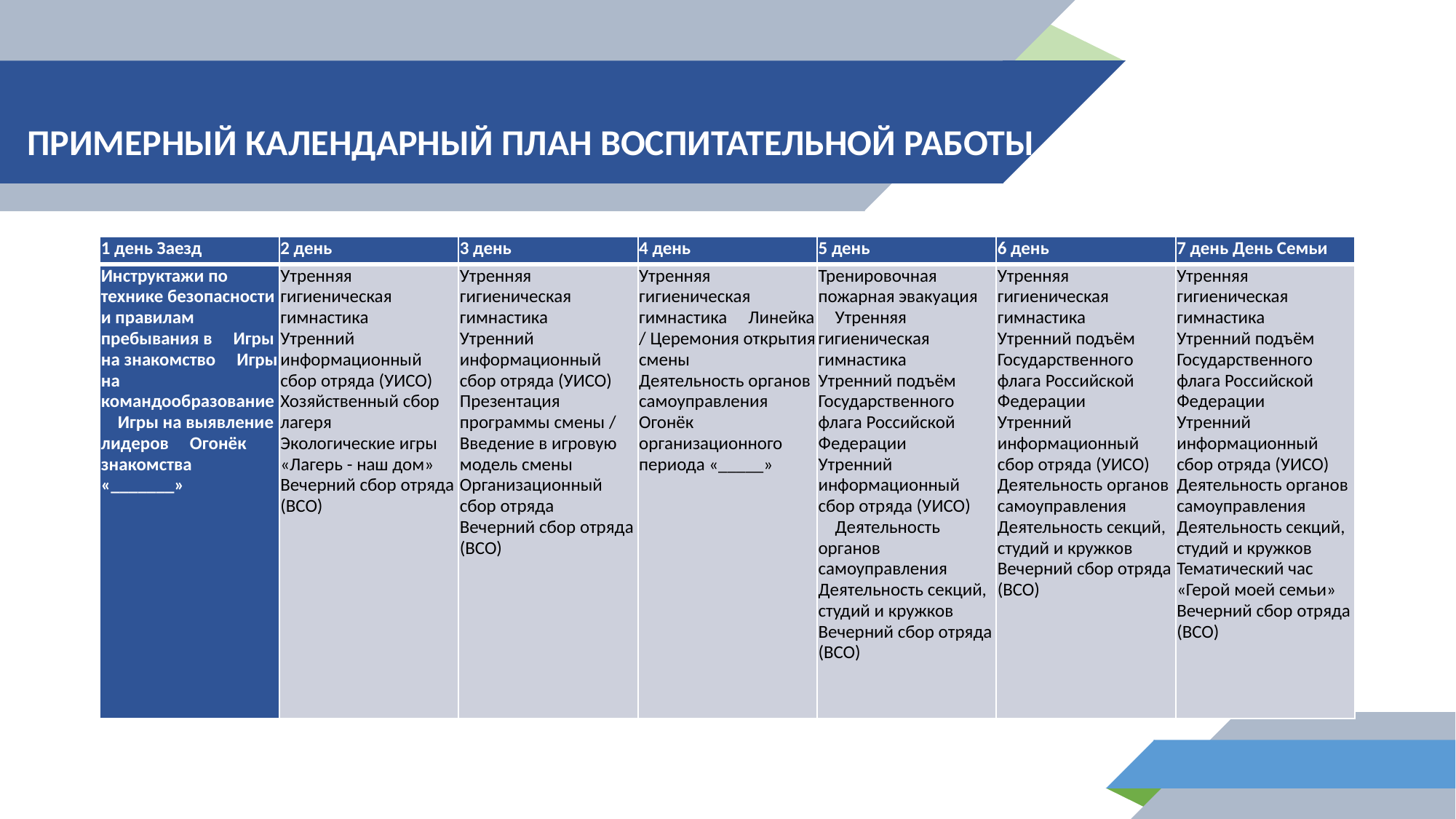

ПРИМЕРНЫЙ КАЛЕНДАРНЫЙ ПЛАН ВОСПИТАТЕЛЬНОЙ РАБОТЫ

| 1 день Заезд | 2 день | 3 день | 4 день | 5 день | 6 день | 7 день День Семьи |
| --- | --- | --- | --- | --- | --- | --- |
| Инструктажи по технике безопасности и правилам пребывания в     Игры на знакомство     Игры на командообразование     Игры на выявление лидеров     Огонёк знакомства «\_\_\_\_\_\_\_» | Утренняя гигиеническая гимнастика     Утренний информационный сбор отряда (УИСО)     Хозяйственный сбор лагеря     Экологические игры «Лагерь - наш дом»     Вечерний сбор отряда (ВСО) | Утренняя гигиеническая гимнастика     Утренний информационный сбор отряда (УИСО)     Презентация программы смены / Введение в игровую модель смены     Организационный сбор отряда         Вечерний сбор отряда (ВСО) | Утренняя гигиеническая гимнастика     Линейка / Церемония открытия смены         Деятельность органов самоуправления         Огонёк организационного периода «\_\_\_\_\_» | Тренировочная пожарная эвакуация         Утренняя гигиеническая гимнастика     Утренний подъём Государственного флага Российской Федерации     Утренний информационный сбор отряда (УИСО)         Деятельность органов самоуправления     Деятельность секций, студий и кружков     Вечерний сбор отряда (ВСО) | Утренняя гигиеническая гимнастика     Утренний подъём Государственного флага Российской Федерации     Утренний информационный сбор отряда (УИСО)     Деятельность органов самоуправления     Деятельность секций, студий и кружков     Вечерний сбор отряда (ВСО) | Утренняя гигиеническая гимнастика     Утренний подъём Государственного флага Российской Федерации     Утренний информационный сбор отряда (УИСО)     Деятельность органов самоуправления     Деятельность секций, студий и кружков     Тематический час «Герой моей семьи»     Вечерний сбор отряда (ВСО) |